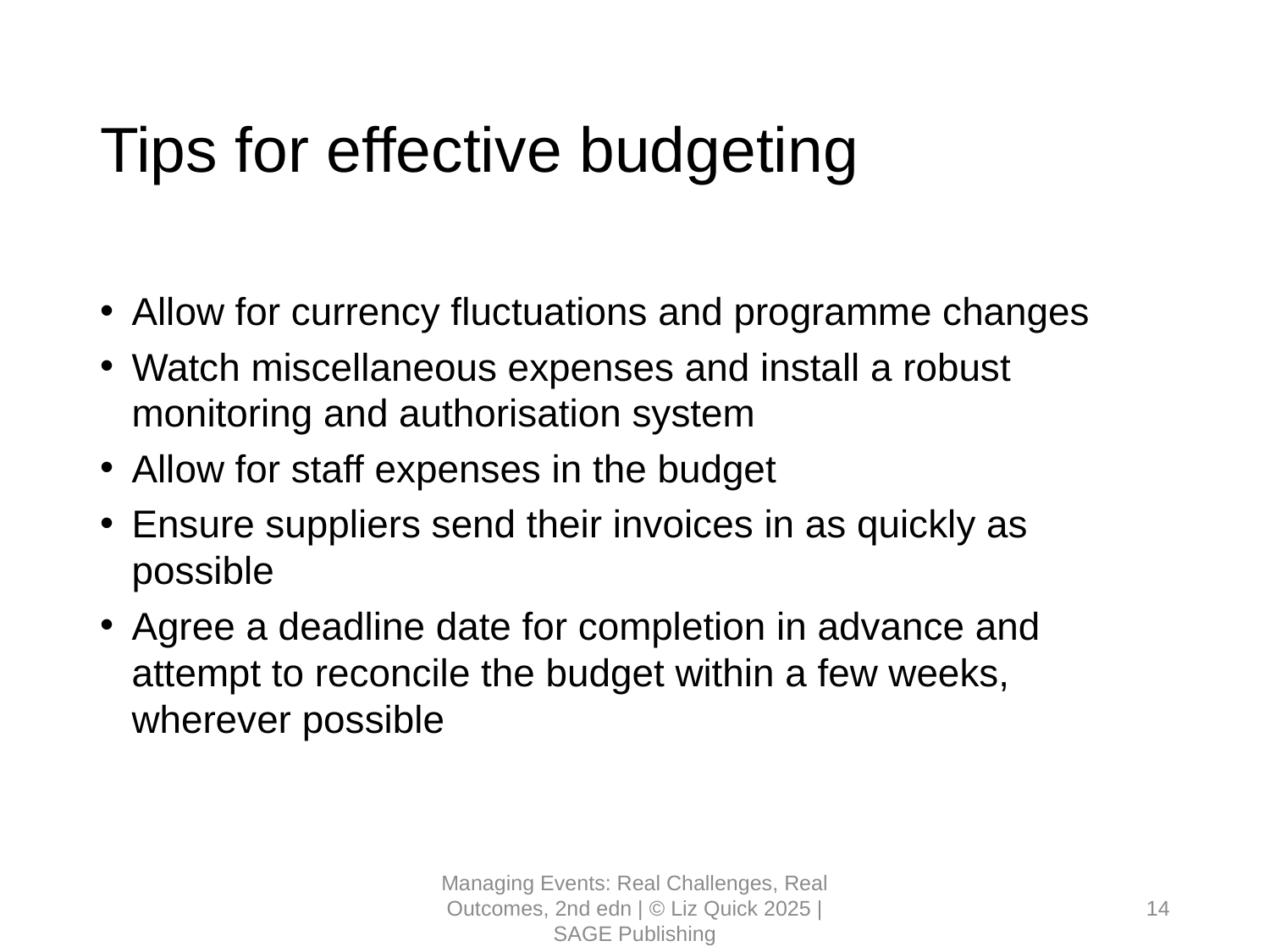

# Tips for effective budgeting
Allow for currency fluctuations and programme changes
Watch miscellaneous expenses and install a robust monitoring and authorisation system
Allow for staff expenses in the budget
Ensure suppliers send their invoices in as quickly as possible
Agree a deadline date for completion in advance and attempt to reconcile the budget within a few weeks, wherever possible
Managing Events: Real Challenges, Real Outcomes, 2nd edn | © Liz Quick 2025 | SAGE Publishing
14